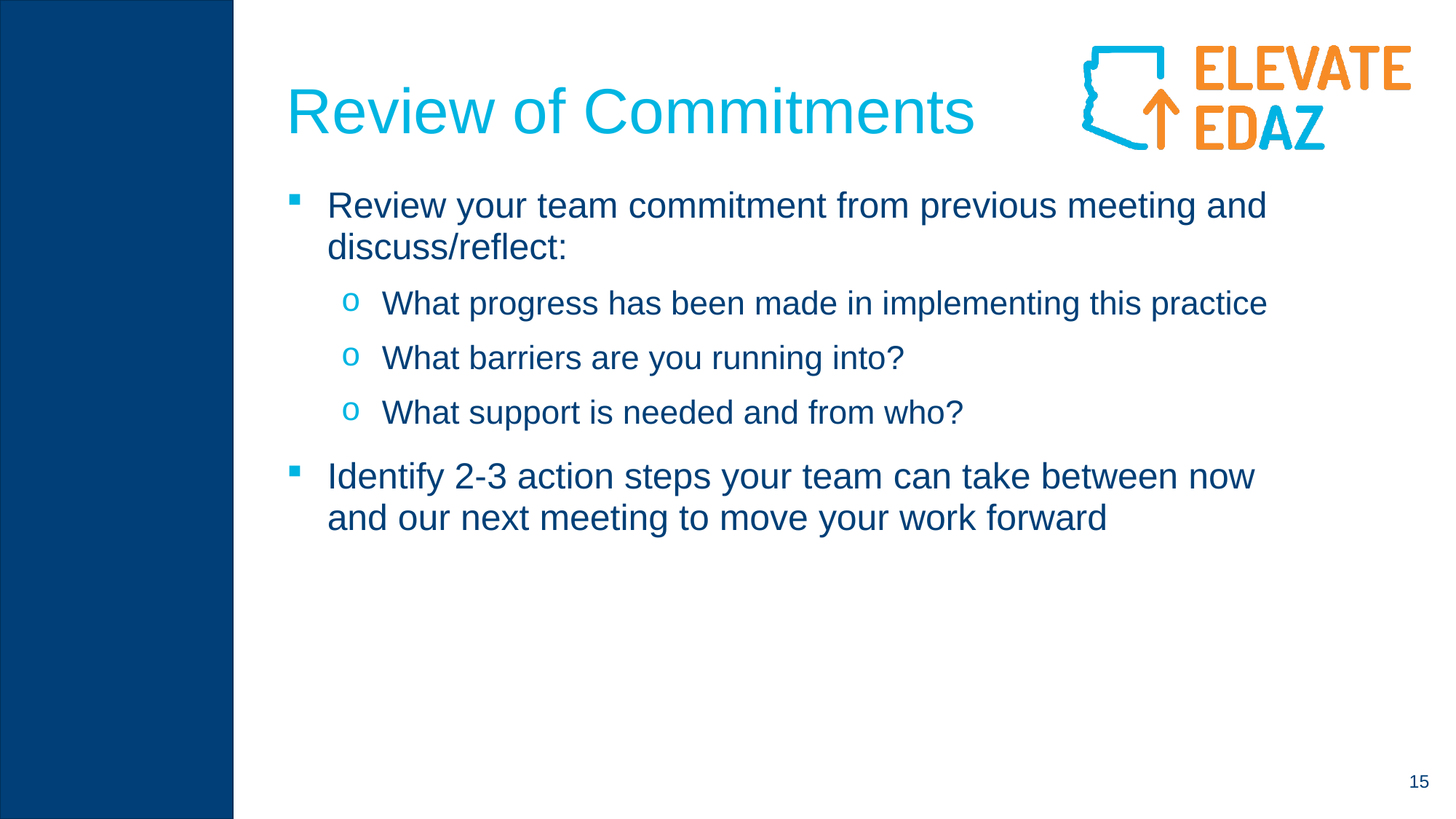

# Review of Commitments
Review your team commitment from previous meeting and discuss/reflect:
What progress has been made in implementing this practice
What barriers are you running into?
What support is needed and from who?
Identify 2-3 action steps your team can take between now and our next meeting to move your work forward
15